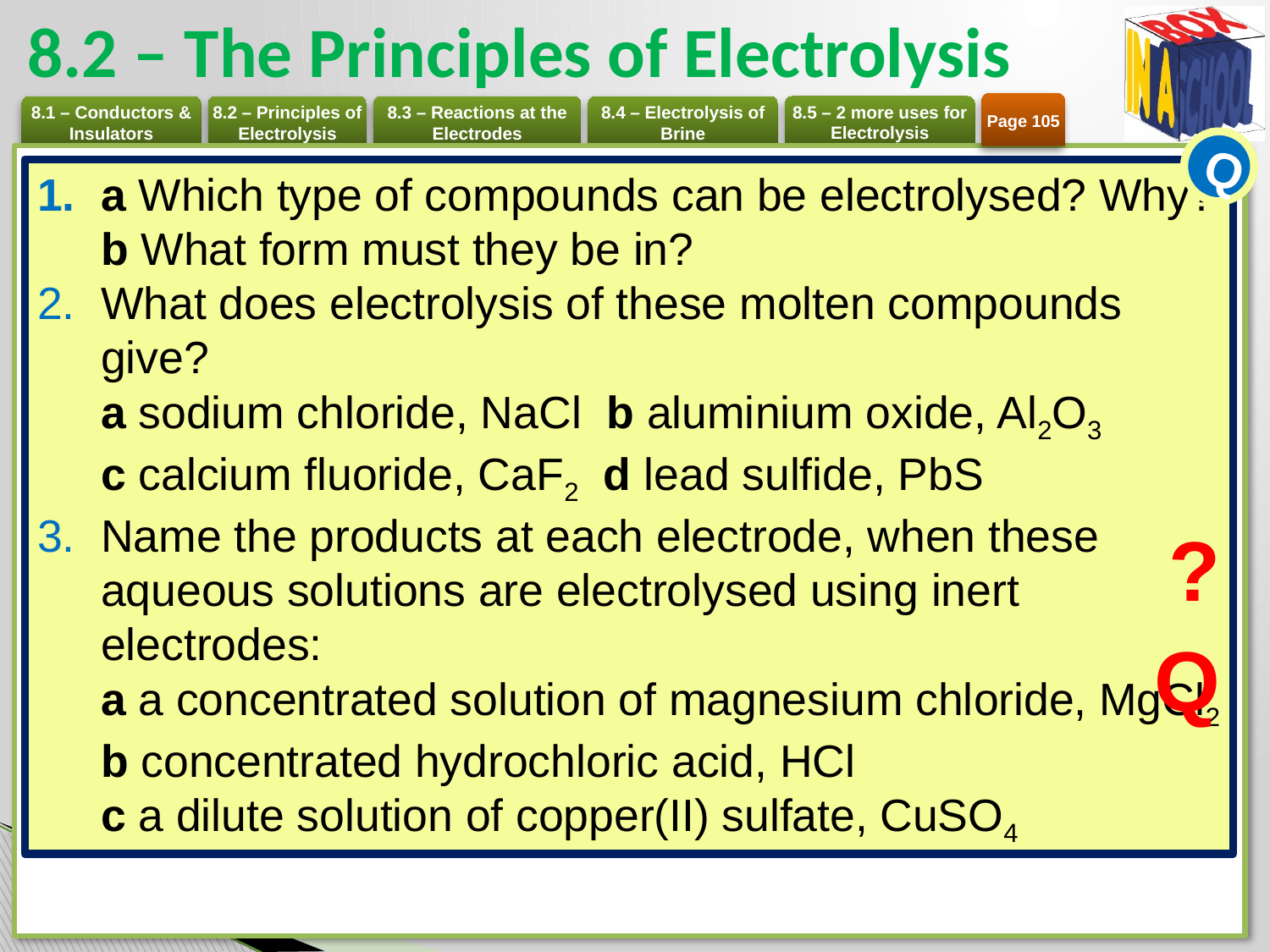

# 8.2 – The Principles of Electrolysis
Page 105
Q
a Which type of compounds can be electrolysed? Why?
b What form must they be in?
What does electrolysis of these molten compounds give?
a sodium chloride, NaCl  b aluminium oxide, Al2O3
c calcium fluoride, CaF2  d lead sulfide, PbS
Name the products at each electrode, when these aqueous solutions are electrolysed using inert electrodes:
a a concentrated solution of magnesium chloride, MgCl2
b concentrated hydrochloric acid, HCl
c a dilute solution of copper(II) sulfate, CuSO4
?
Q